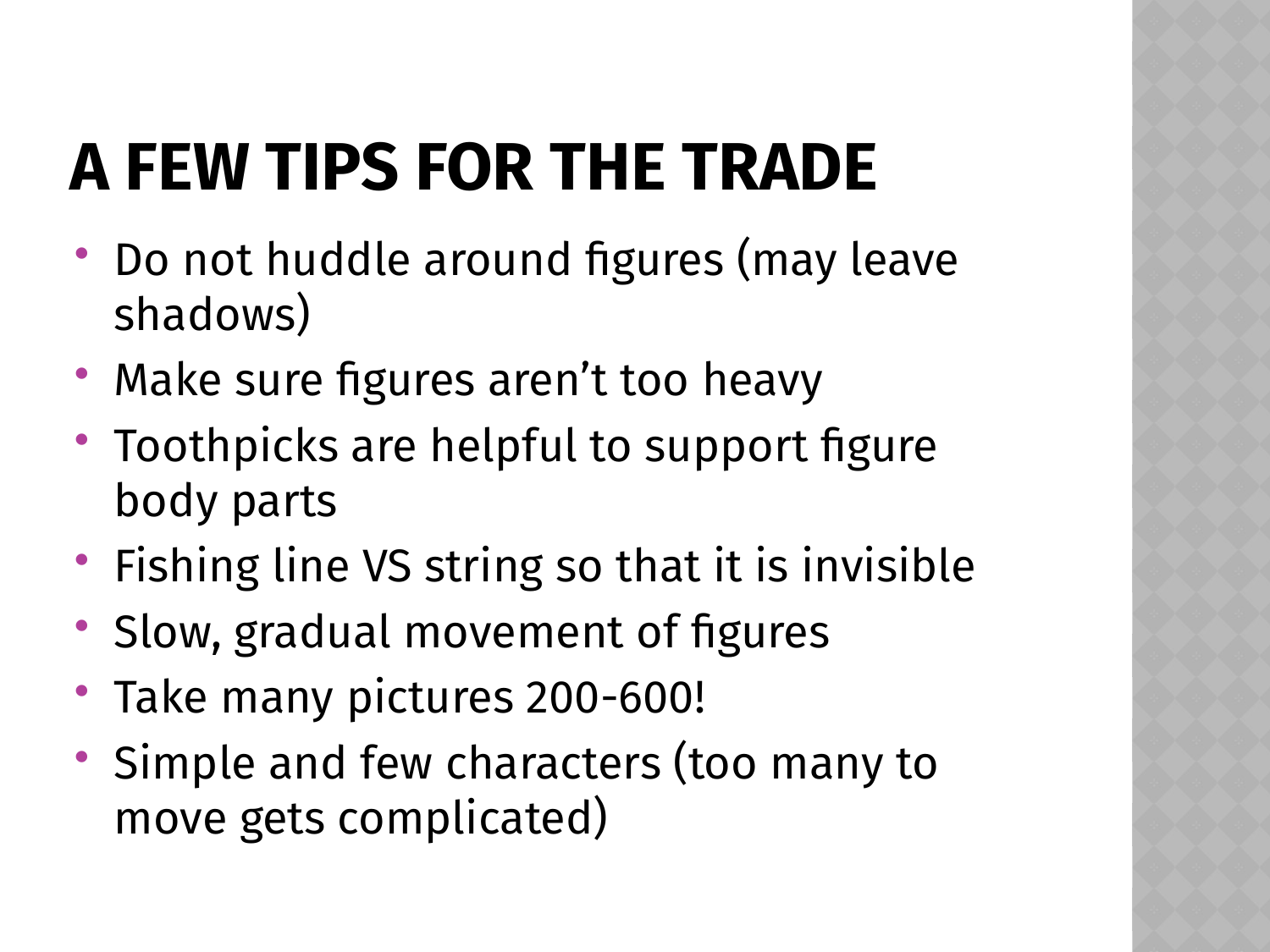

# A few tips for the trade
Do not huddle around figures (may leave shadows)
Make sure figures aren’t too heavy
Toothpicks are helpful to support figure body parts
Fishing line VS string so that it is invisible
Slow, gradual movement of figures
Take many pictures 200-600!
Simple and few characters (too many to move gets complicated)